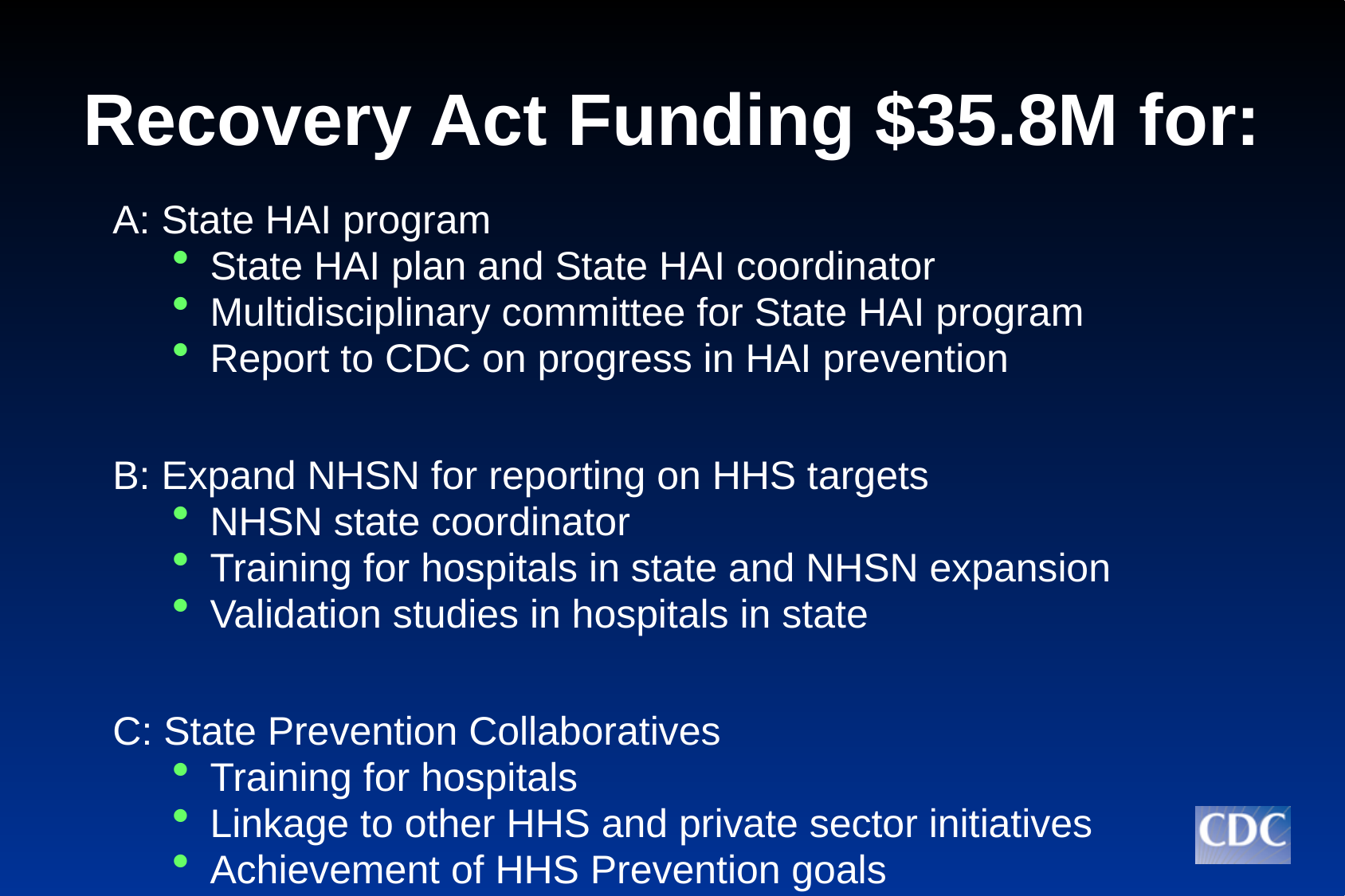

Recovery Act Funding $35.8M for:
A: State HAI program
State HAI plan and State HAI coordinator
Multidisciplinary committee for State HAI program
Report to CDC on progress in HAI prevention

B: Expand NHSN for reporting on HHS targets
NHSN state coordinator
Training for hospitals in state and NHSN expansion
Validation studies in hospitals in state

C: State Prevention Collaboratives
Training for hospitals
Linkage to other HHS and private sector initiatives
Achievement of HHS Prevention goals